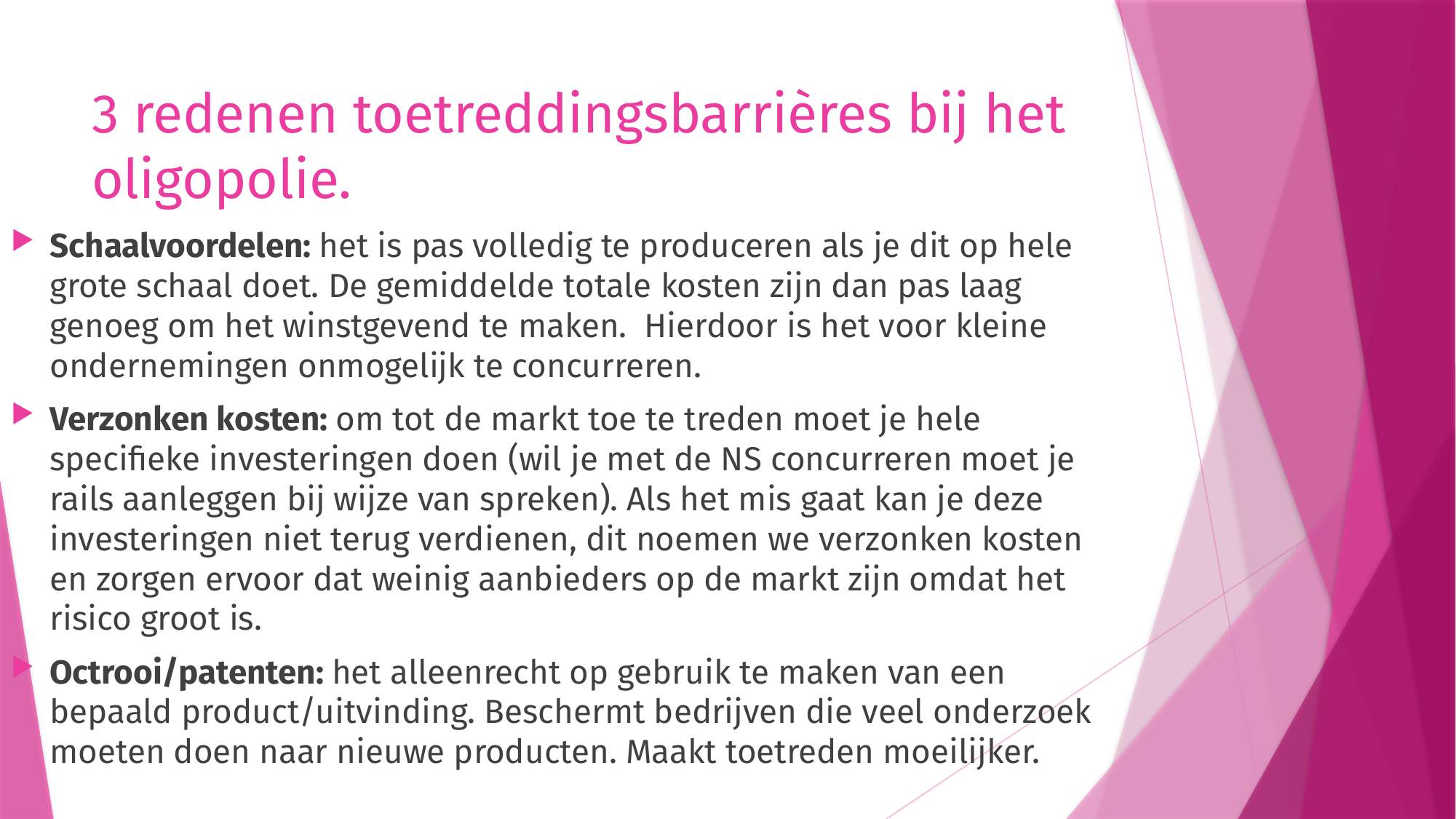

# 3 redenen toetreddingsbarrières bij het oligopolie.
Schaalvoordelen: het is pas volledig te produceren als je dit op hele grote schaal doet. De gemiddelde totale kosten zijn dan pas laag genoeg om het winstgevend te maken.  Hierdoor is het voor kleine ondernemingen onmogelijk te concurreren.
Verzonken kosten: om tot de markt toe te treden moet je hele specifieke investeringen doen (wil je met de NS concurreren moet je rails aanleggen bij wijze van spreken). Als het mis gaat kan je deze investeringen niet terug verdienen, dit noemen we verzonken kosten en zorgen ervoor dat weinig aanbieders op de markt zijn omdat het risico groot is.
Octrooi/patenten: het alleenrecht op gebruik te maken van een bepaald product/uitvinding. Beschermt bedrijven die veel onderzoek moeten doen naar nieuwe producten. Maakt toetreden moeilijker.